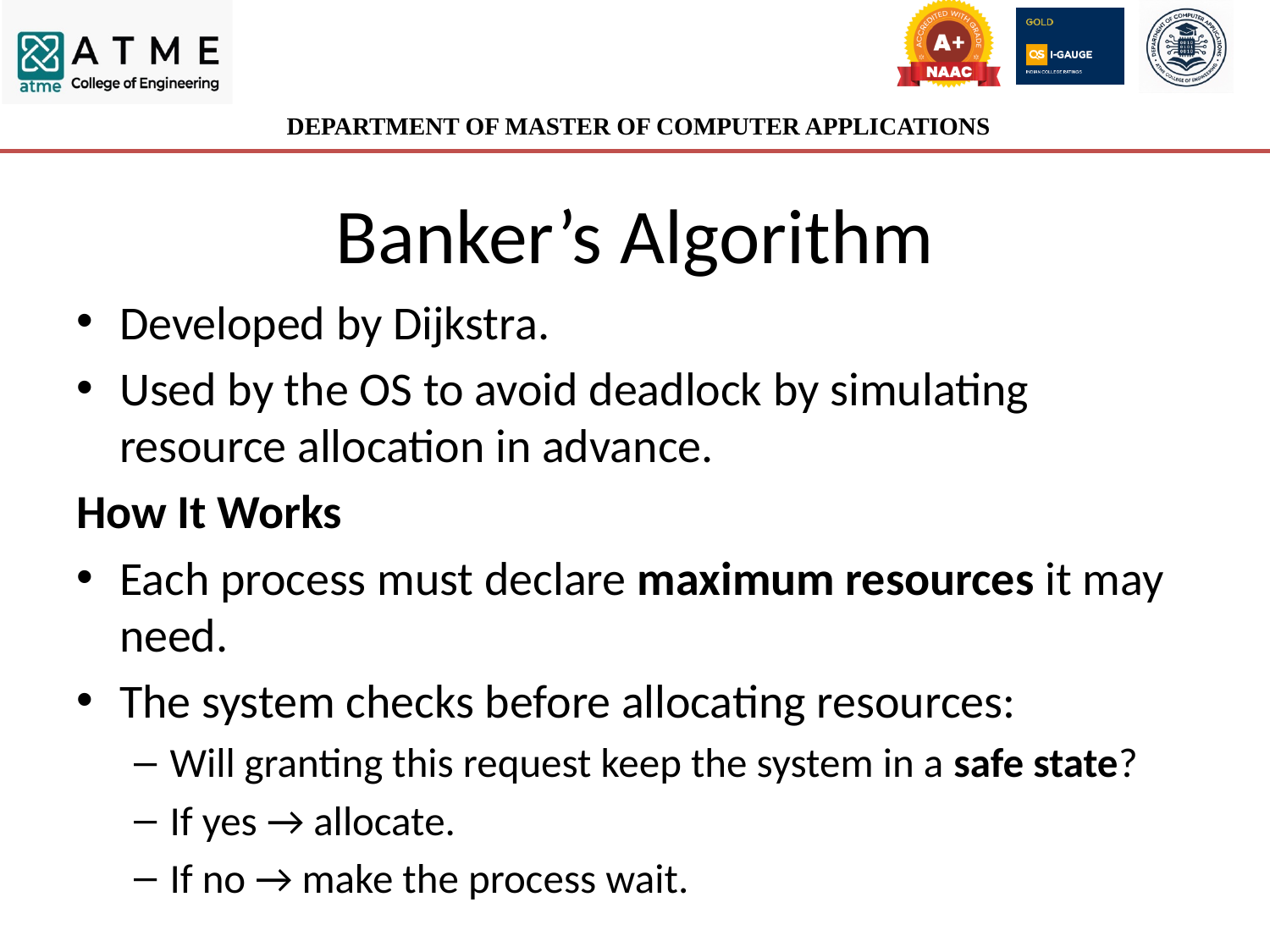

# Banker’s Algorithm
Developed by Dijkstra.
Used by the OS to avoid deadlock by simulating resource allocation in advance.
How It Works
Each process must declare maximum resources it may need.
The system checks before allocating resources:
Will granting this request keep the system in a safe state?
If yes → allocate.
If no → make the process wait.